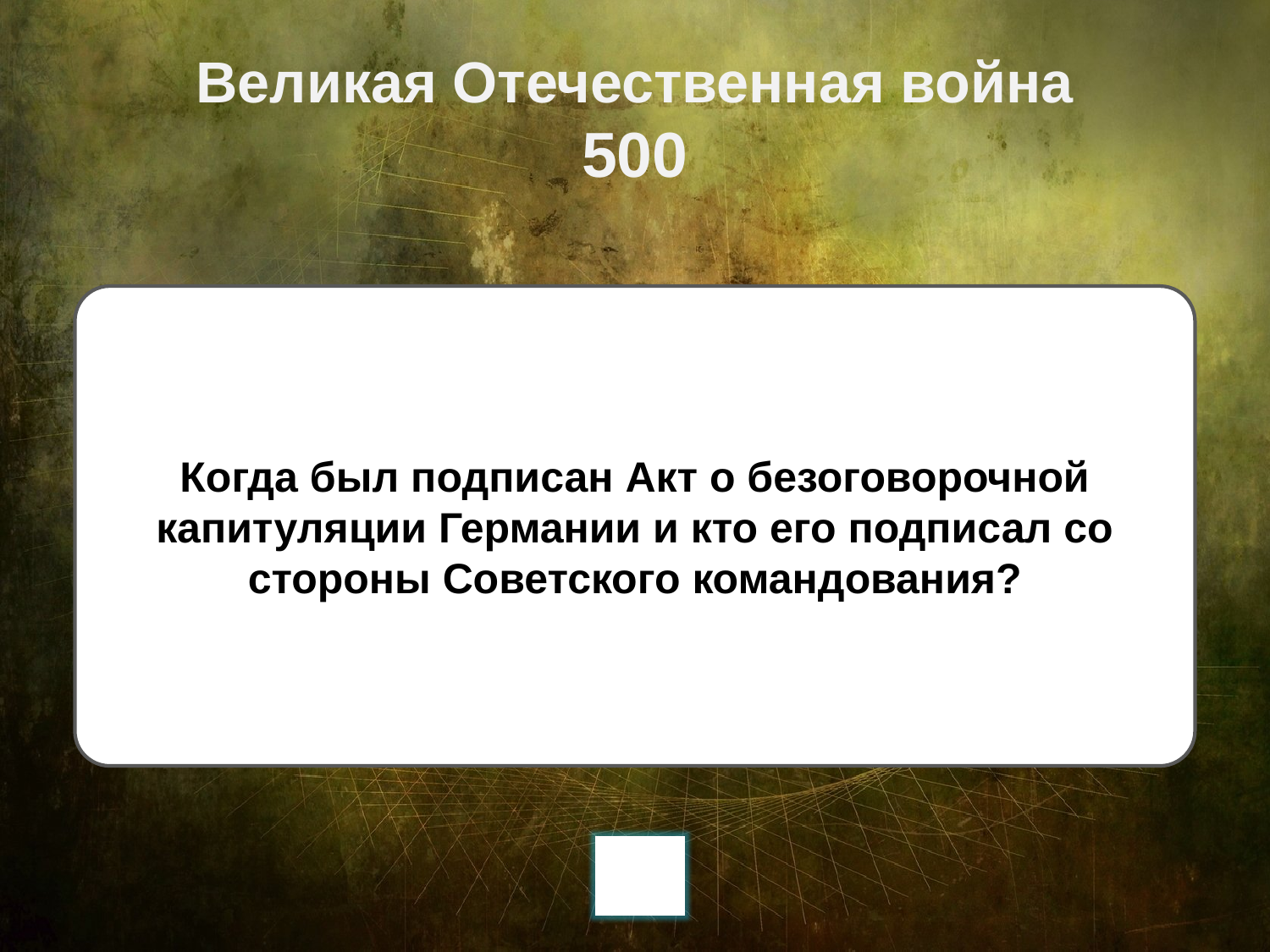

# Великая Отечественная война 500
Когда был подписан Акт о безоговорочной капитуляции Германии и кто его подписал со стороны Советского командования?